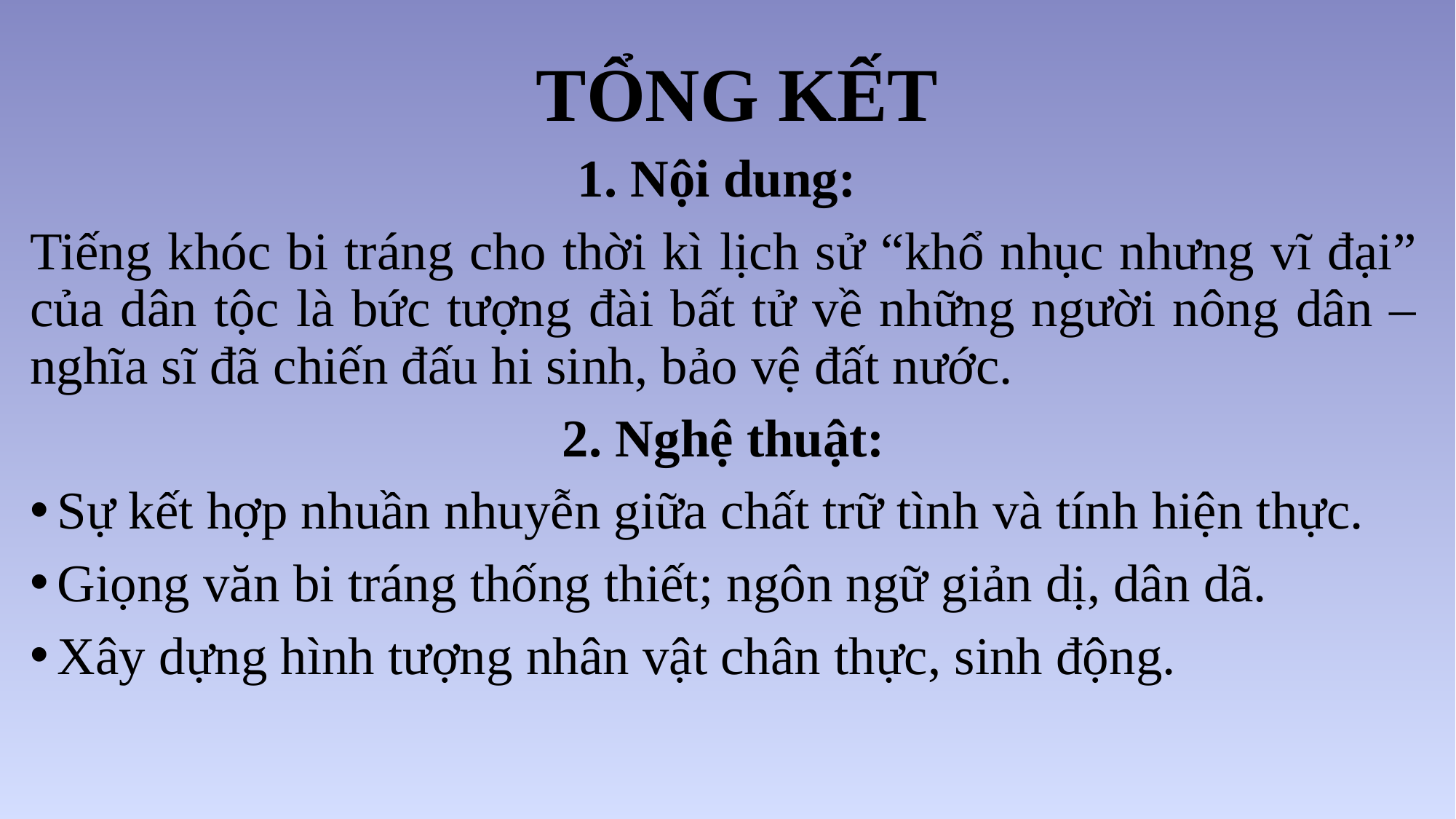

# TỔNG KẾT
1. Nội dung:
Tiếng khóc bi tráng cho thời kì lịch sử “khổ nhục nhưng vĩ đại” của dân tộc là bức tượng đài bất tử về những người nông dân – nghĩa sĩ đã chiến đấu hi sinh, bảo vệ đất nước.
2. Nghệ thuật:
Sự kết hợp nhuần nhuyễn giữa chất trữ tình và tính hiện thực.
Giọng văn bi tráng thống thiết; ngôn ngữ giản dị, dân dã.
Xây dựng hình tượng nhân vật chân thực, sinh động.